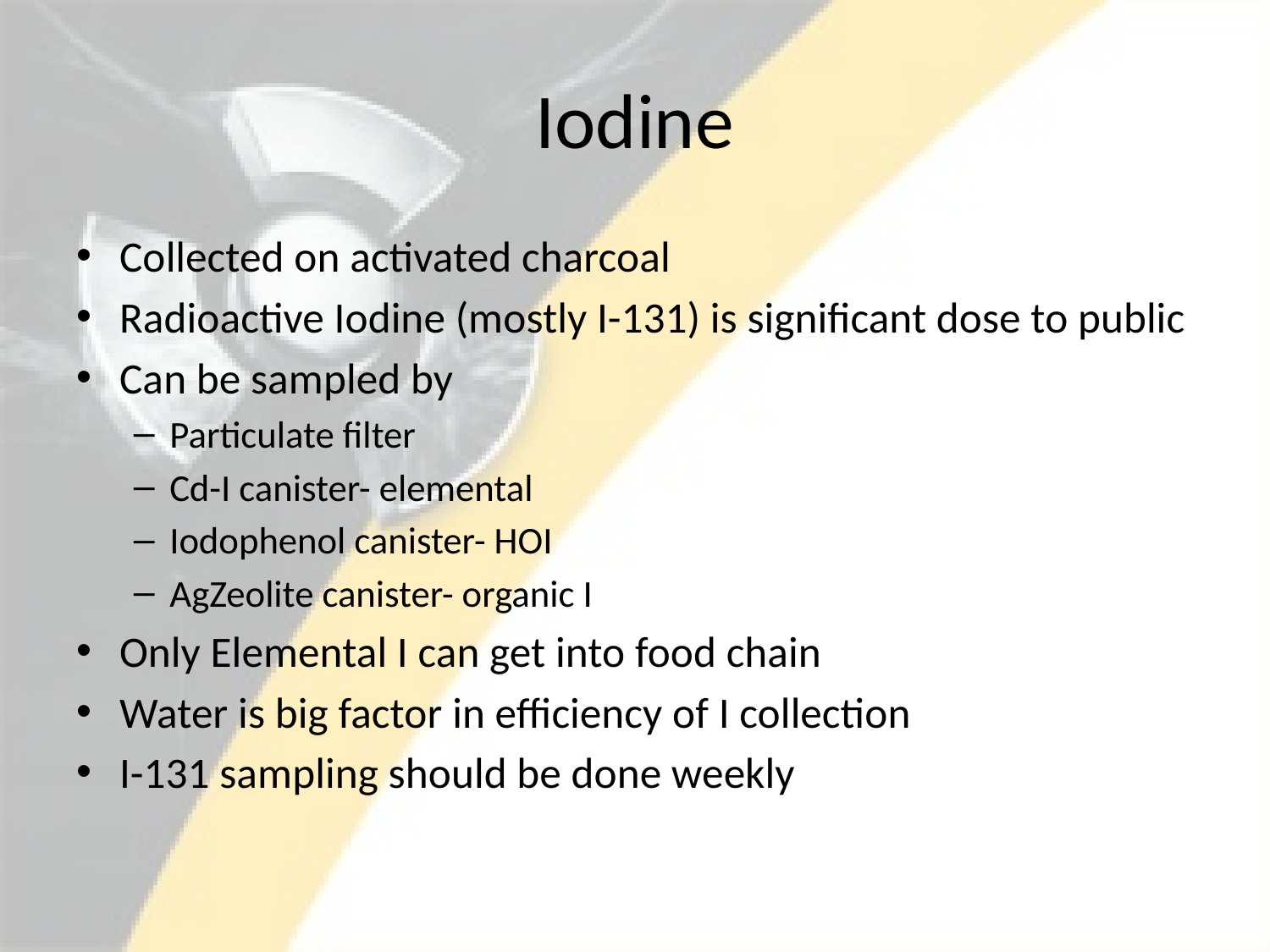

# Iodine
Collected on activated charcoal
Radioactive Iodine (mostly I-131) is significant dose to public
Can be sampled by
Particulate filter
Cd-I canister- elemental
Iodophenol canister- HOI
AgZeolite canister- organic I
Only Elemental I can get into food chain
Water is big factor in efficiency of I collection
I-131 sampling should be done weekly